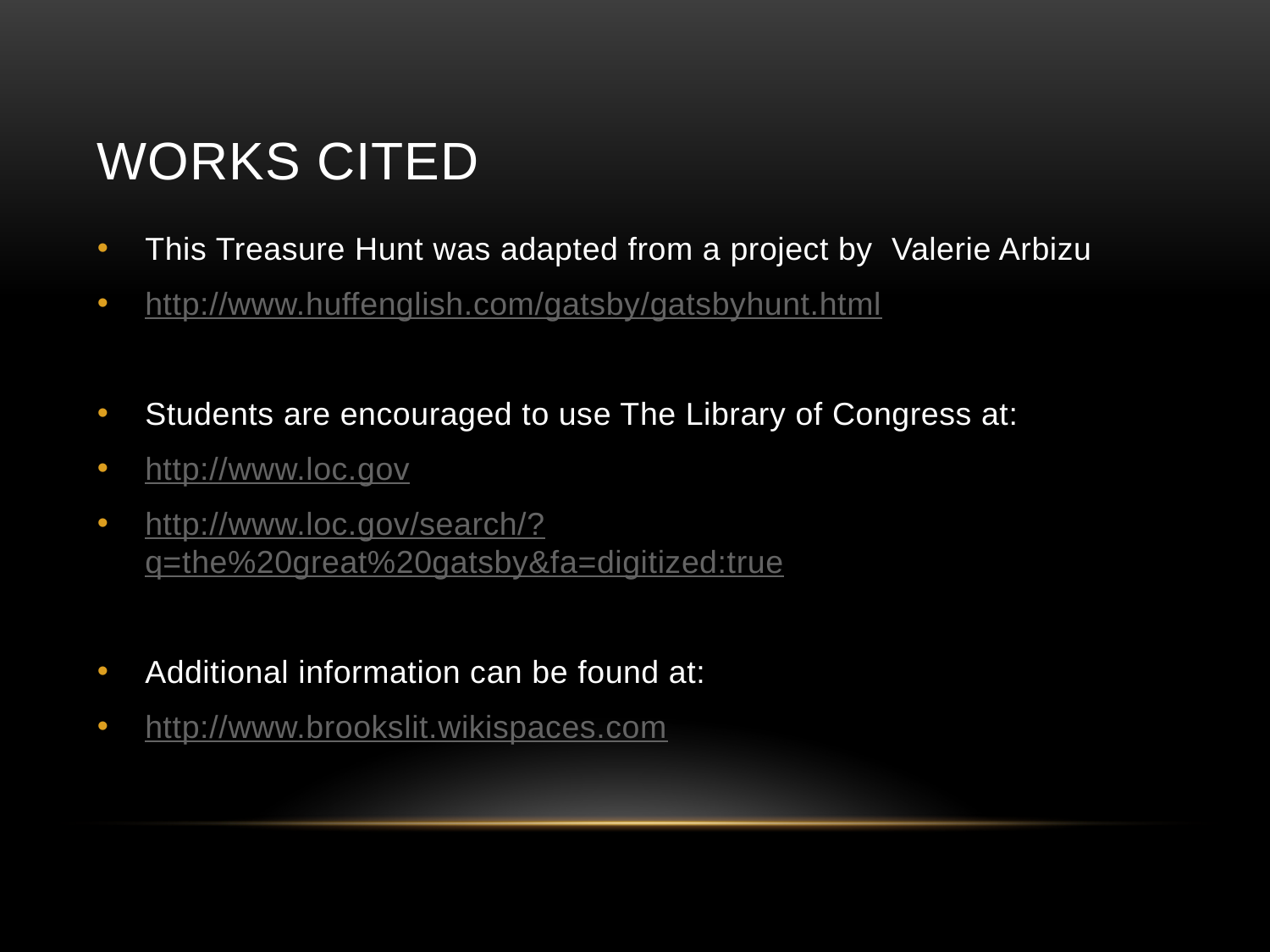

# Works Cited
This Treasure Hunt was adapted from a project by  Valerie Arbizu
http://www.huffenglish.com/gatsby/gatsbyhunt.html

Students are encouraged to use The Library of Congress at:
http://www.loc.gov
http://www.loc.gov/search/?q=the%20great%20gatsby&fa=digitized:true

Additional information can be found at:
http://www.brookslit.wikispaces.com